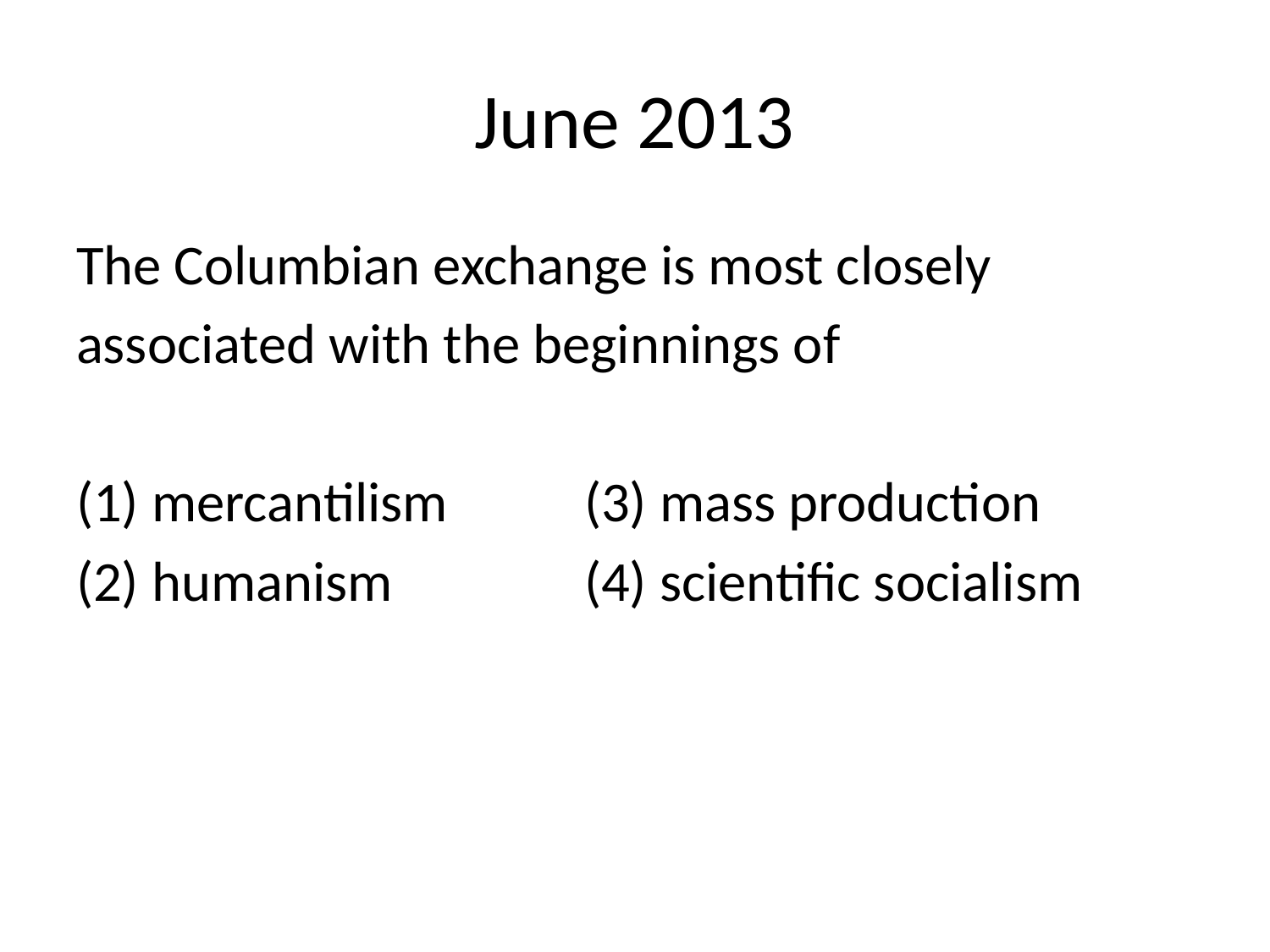

# June 2013
The Columbian exchange is most closely
associated with the beginnings of

(1) mercantilism 	(3) mass production
(2) humanism 		(4) scientific socialism